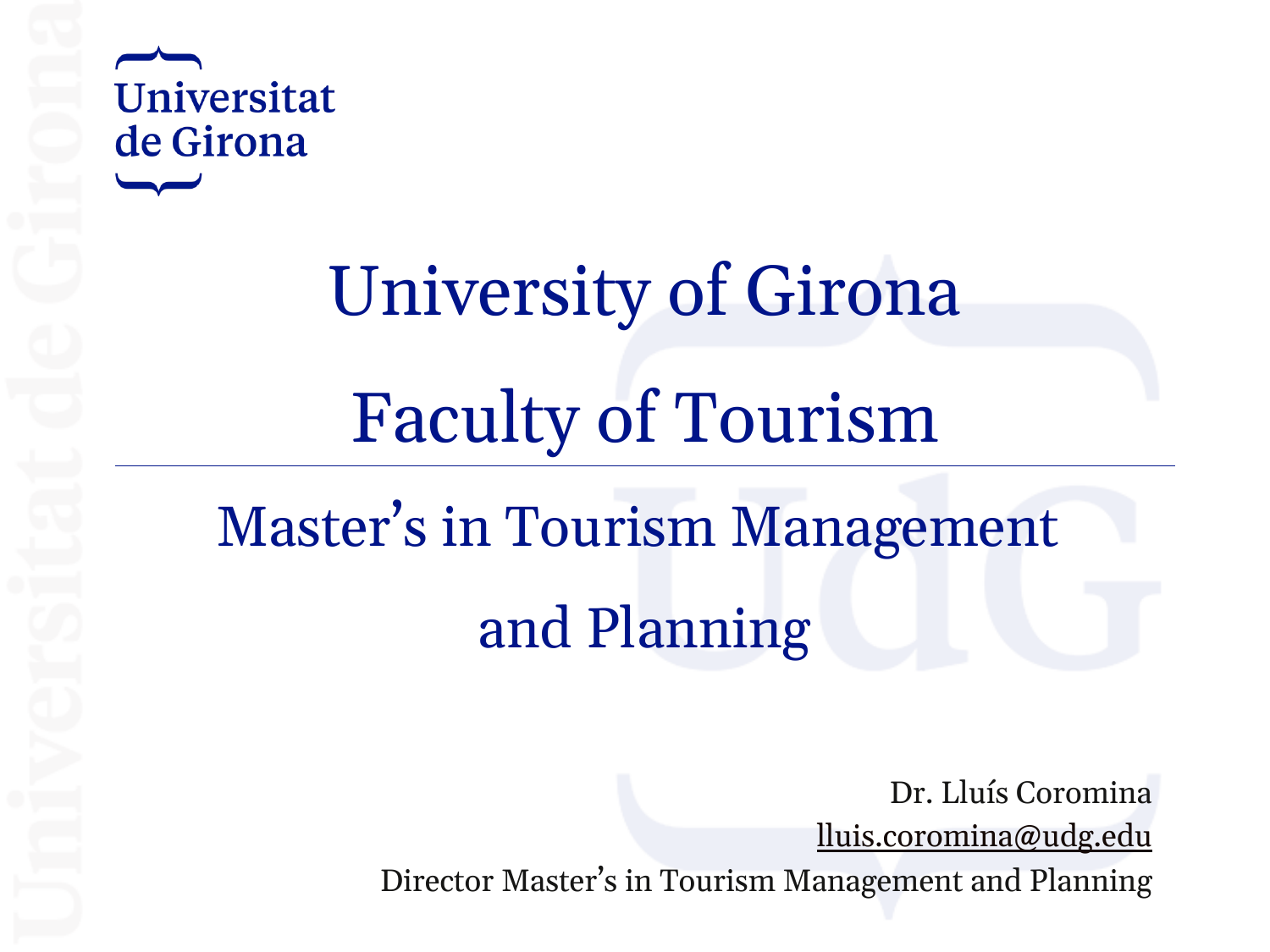

# University of Girona Faculty of Tourism Master’s in Tourism Management and Planning
Dr. Lluís Coromina
lluis.coromina@udg.edu
Director Master’s in Tourism Management and Planning